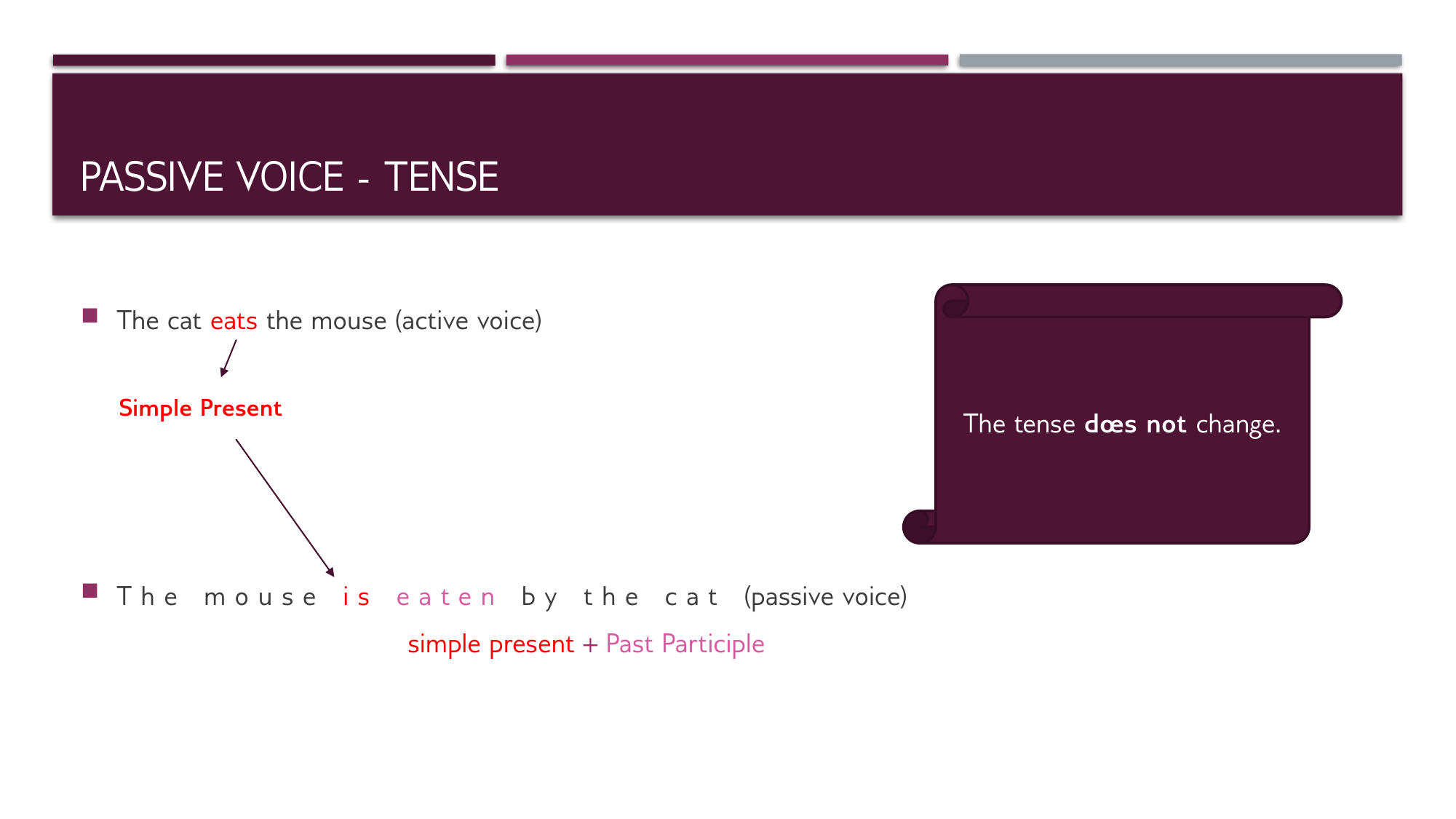

# Passive Voice - Tense
The cat eats the mouse (active voice)

Simple Present

The mouse is eaten by the cat (passive voice)
			simple present + Past Participle
The tense does not change.